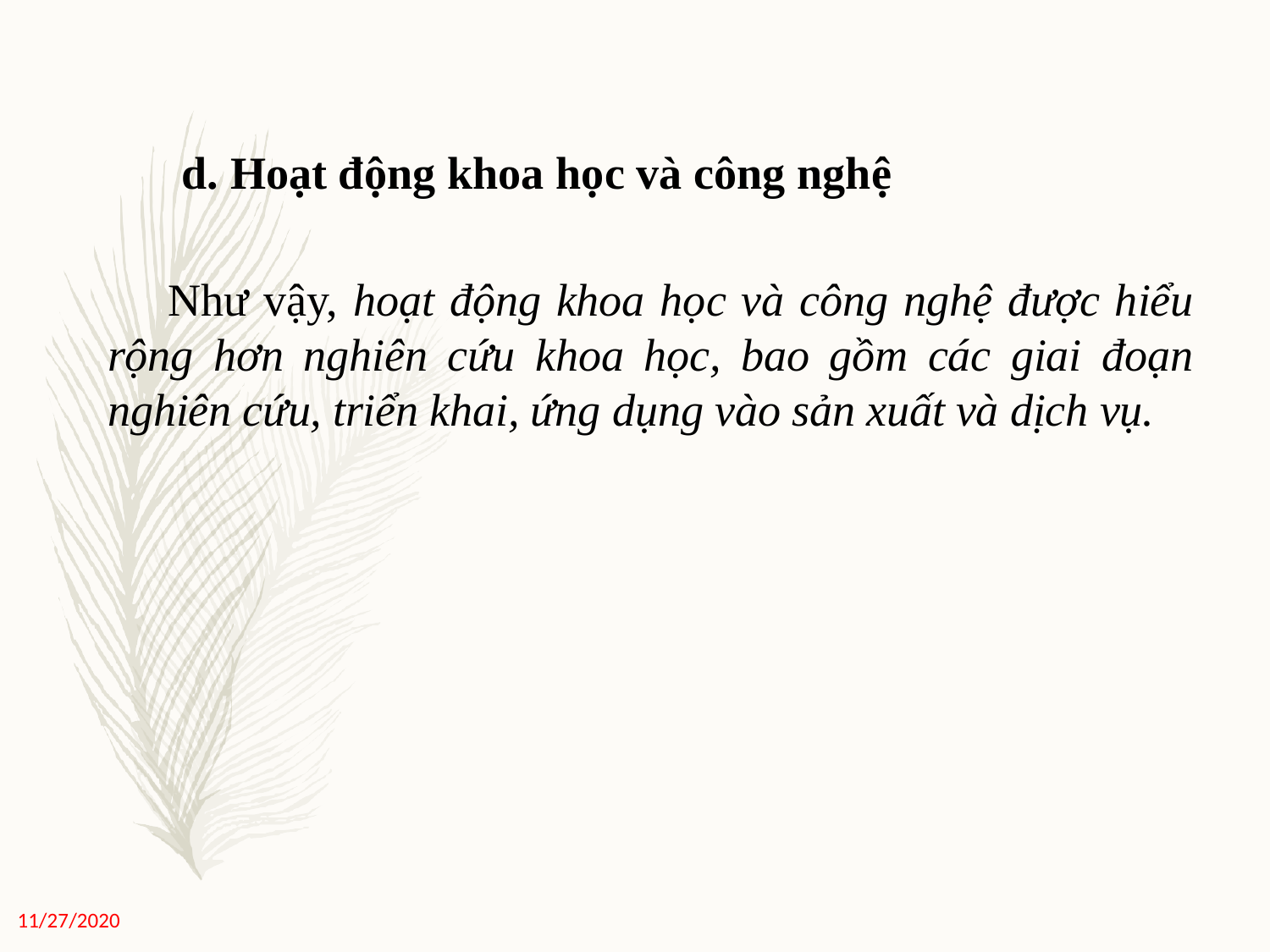

d. Hoạt động khoa học và công nghệ
Như vậy, hoạt động khoa học và công nghệ được hiểu rộng hơn nghiên cứu khoa học, bao gồm các giai đoạn nghiên cứu, triển khai, ứng dụng vào sản xuất và dịch vụ.
11/27/2020